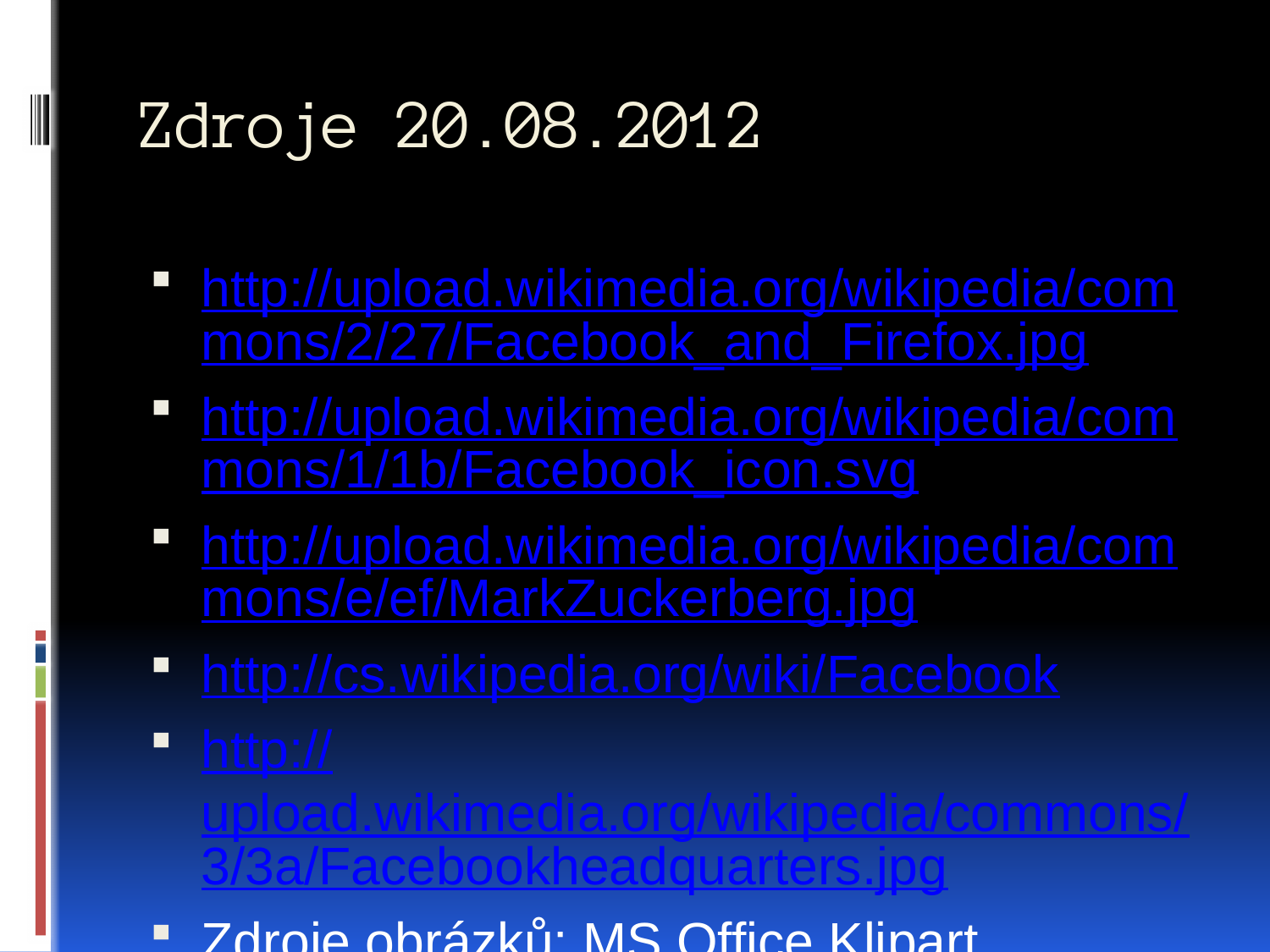

# Zdroje 20.08.2012
http://upload.wikimedia.org/wikipedia/commons/2/27/Facebook_and_Firefox.jpg
http://upload.wikimedia.org/wikipedia/commons/1/1b/Facebook_icon.svg
http://upload.wikimedia.org/wikipedia/commons/e/ef/MarkZuckerberg.jpg
http://cs.wikipedia.org/wiki/Facebook
http://upload.wikimedia.org/wikipedia/commons/3/3a/Facebookheadquarters.jpg
Zdroje obrázků: MS Office Klipart